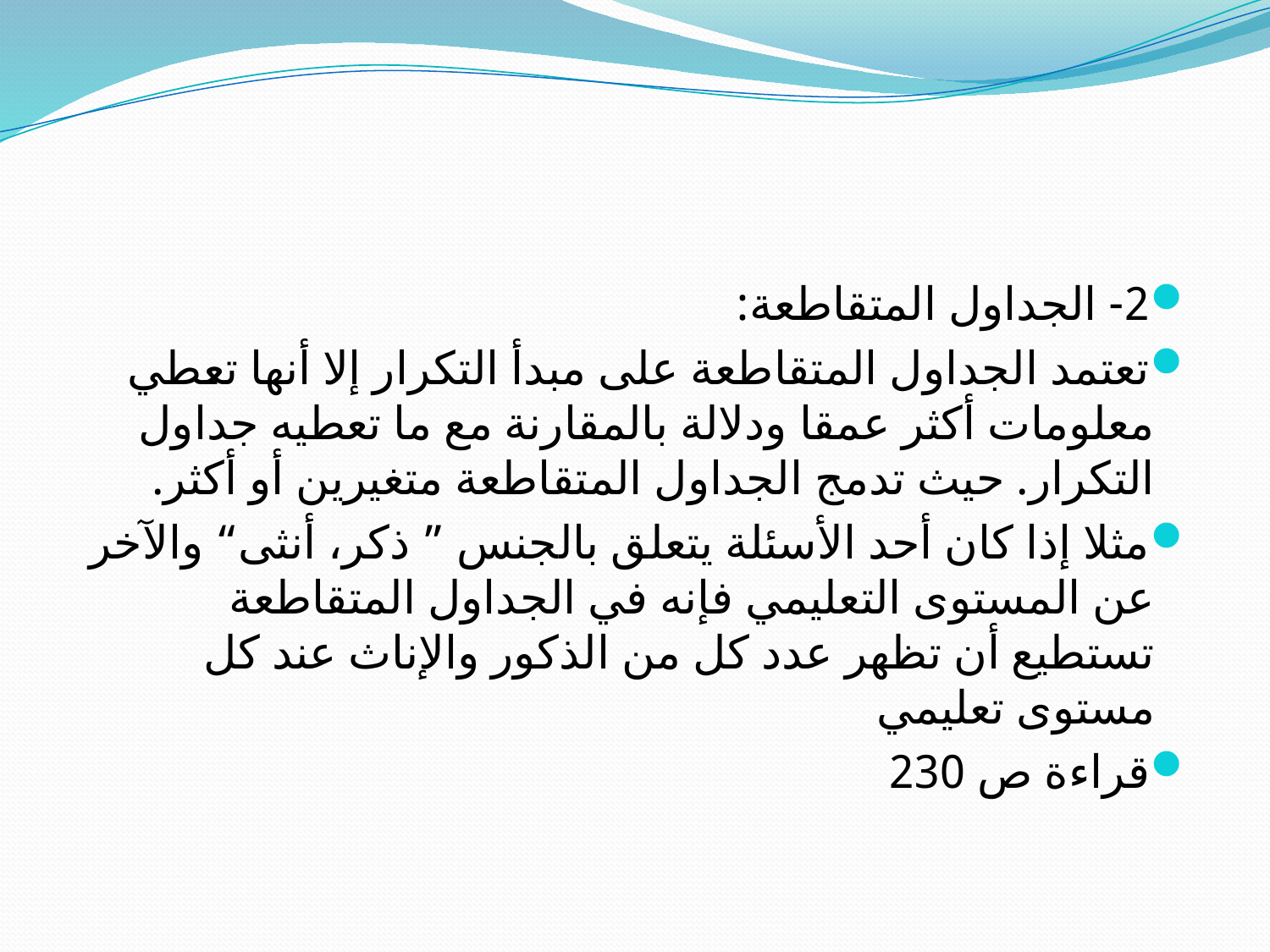

#
2- الجداول المتقاطعة:
تعتمد الجداول المتقاطعة على مبدأ التكرار إلا أنها تعطي معلومات أكثر عمقا ودلالة بالمقارنة مع ما تعطيه جداول التكرار. حيث تدمج الجداول المتقاطعة متغيرين أو أكثر.
مثلا إذا كان أحد الأسئلة يتعلق بالجنس ” ذكر، أنثى“ والآخر عن المستوى التعليمي فإنه في الجداول المتقاطعة تستطيع أن تظهر عدد كل من الذكور والإناث عند كل مستوى تعليمي
قراءة ص 230